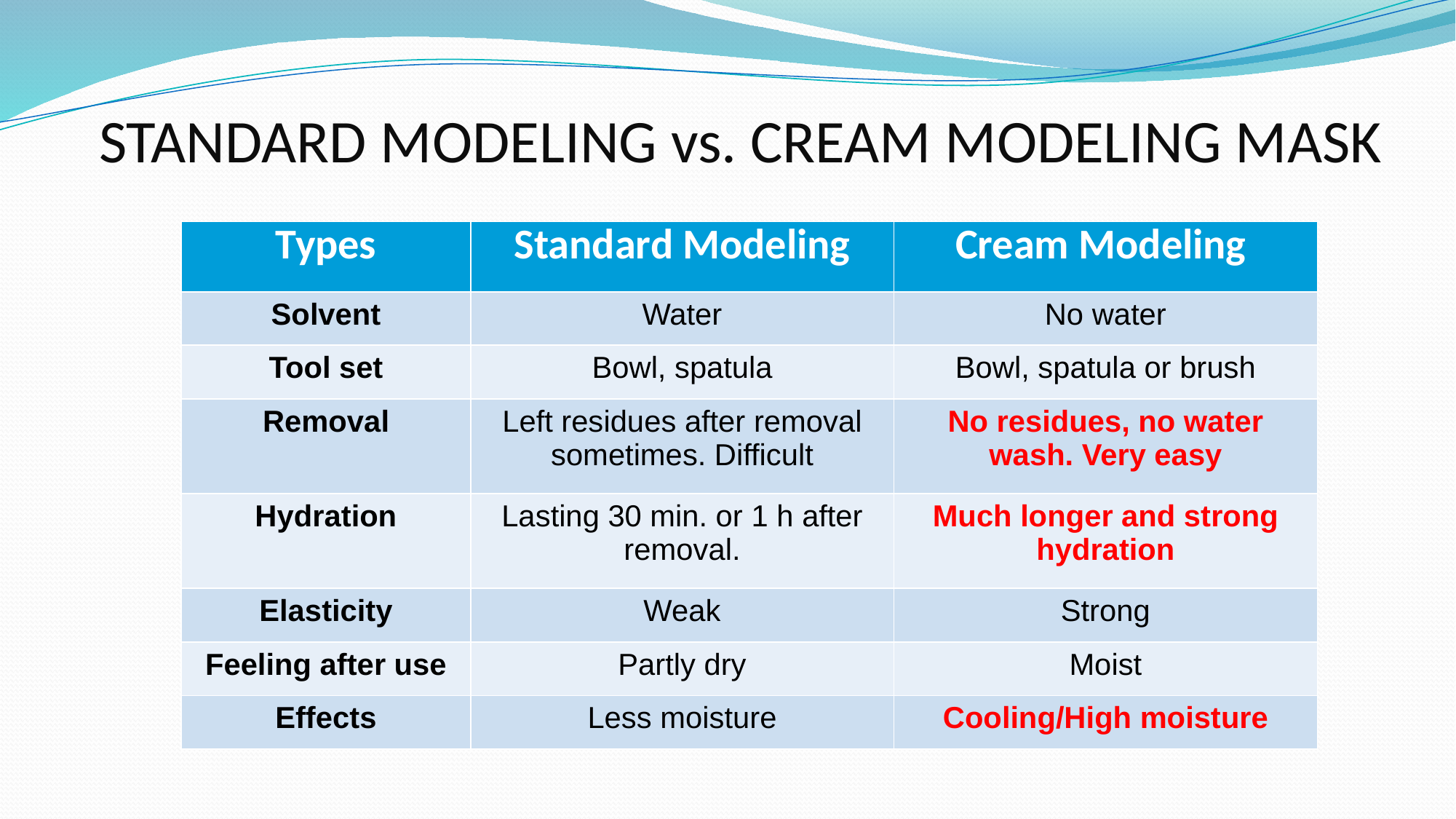

# STANDARD MODELING vs. CREAM MODELING MASK
| Types | Standard Modeling | Cream Modeling |
| --- | --- | --- |
| Solvent | Water | No water |
| Tool set | Bowl, spatula | Bowl, spatula or brush |
| Removal | Left residues after removal sometimes. Difficult | No residues, no water wash. Very easy |
| Hydration | Lasting 30 min. or 1 h after removal. | Much longer and strong hydration |
| Elasticity | Weak | Strong |
| Feeling after use | Partly dry | Moist |
| Effects | Less moisture | Cooling/High moisture |